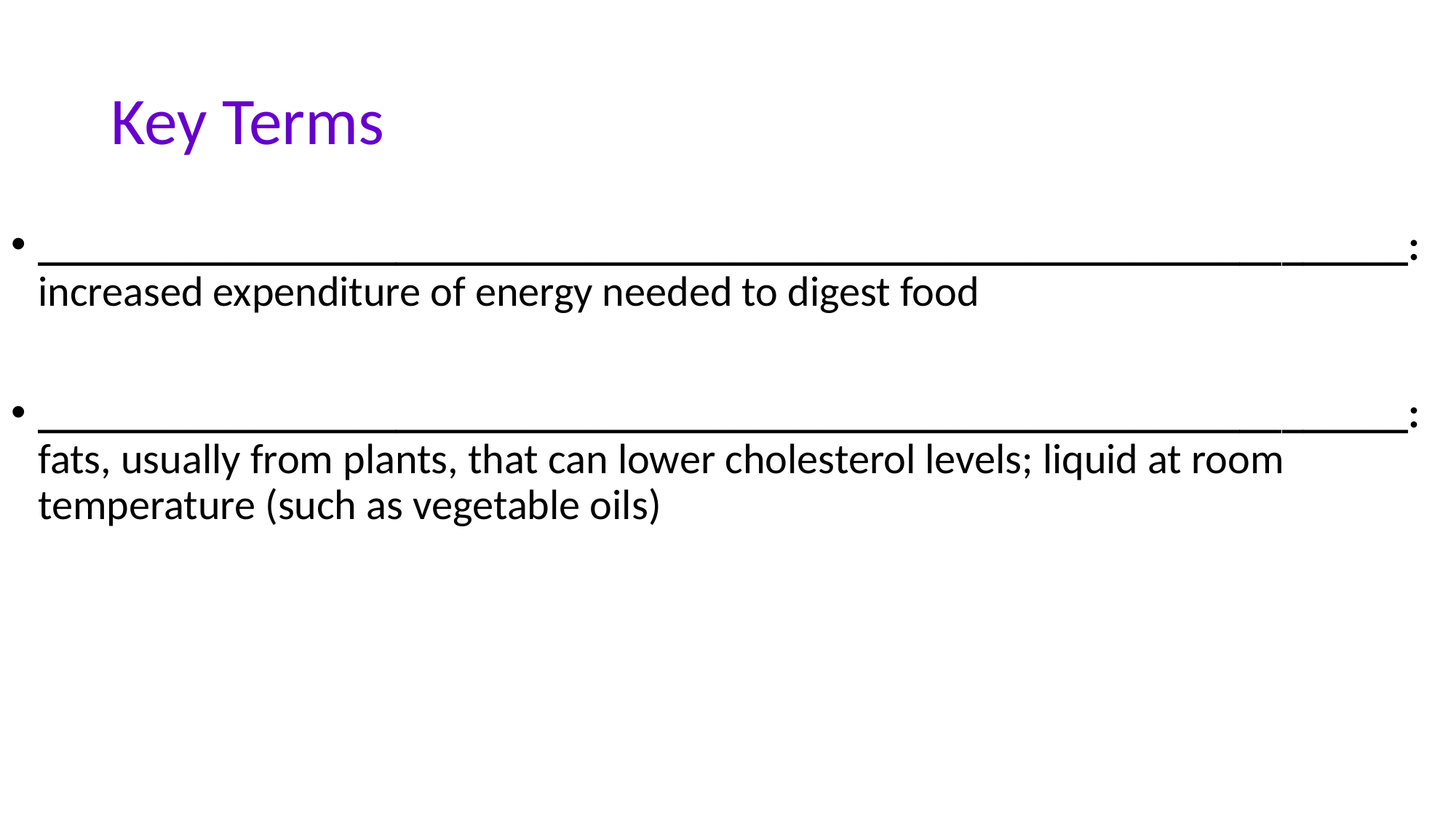

# Key Terms
_________________________________________________________________: increased expenditure of energy needed to digest food

_________________________________________________________________: fats, usually from plants, that can lower cholesterol levels; liquid at room temperature (such as vegetable oils)